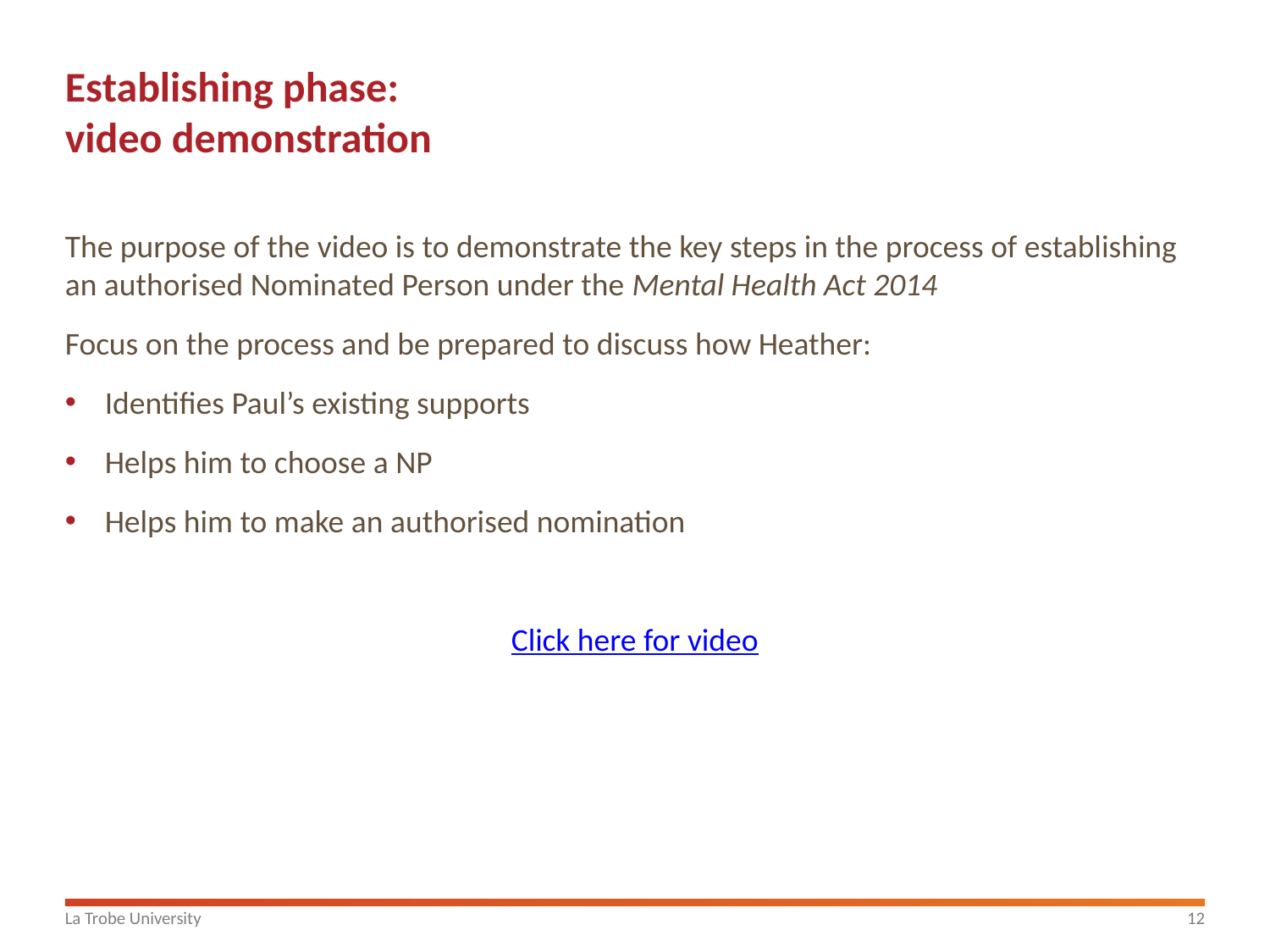

# Establishing phase: video demonstration
The purpose of the video is to demonstrate the key steps in the process of establishing an authorised Nominated Person under the Mental Health Act 2014
Focus on the process and be prepared to discuss how Heather:
Identifies Paul’s existing supports
Helps him to choose a NP
Helps him to make an authorised nomination

Click here for video